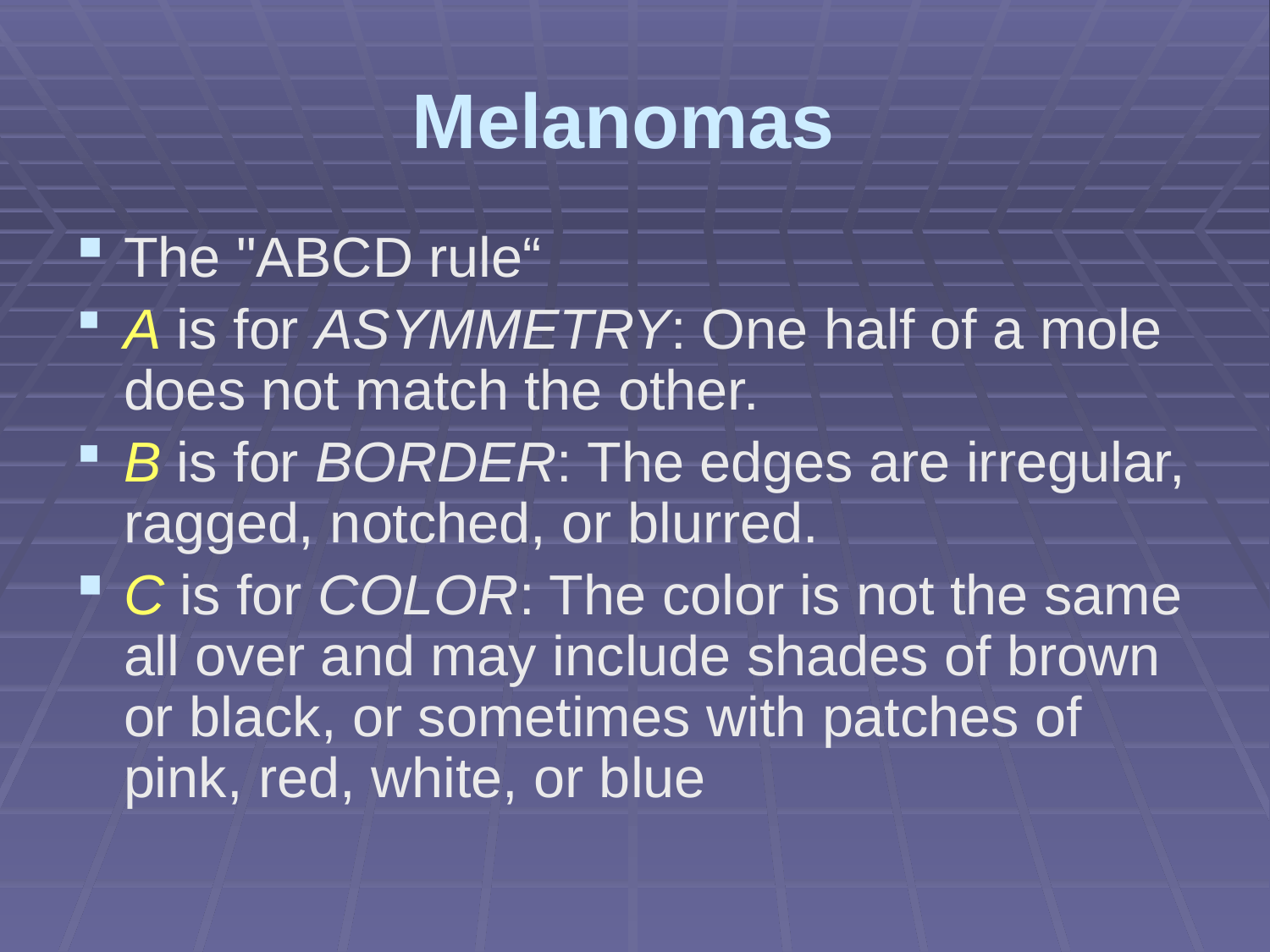

# Melanomas
The "ABCD rule“
A is for ASYMMETRY: One half of a mole does not match the other.
B is for BORDER: The edges are irregular, ragged, notched, or blurred.
C is for COLOR: The color is not the same all over and may include shades of brown or black, or sometimes with patches of pink, red, white, or blue